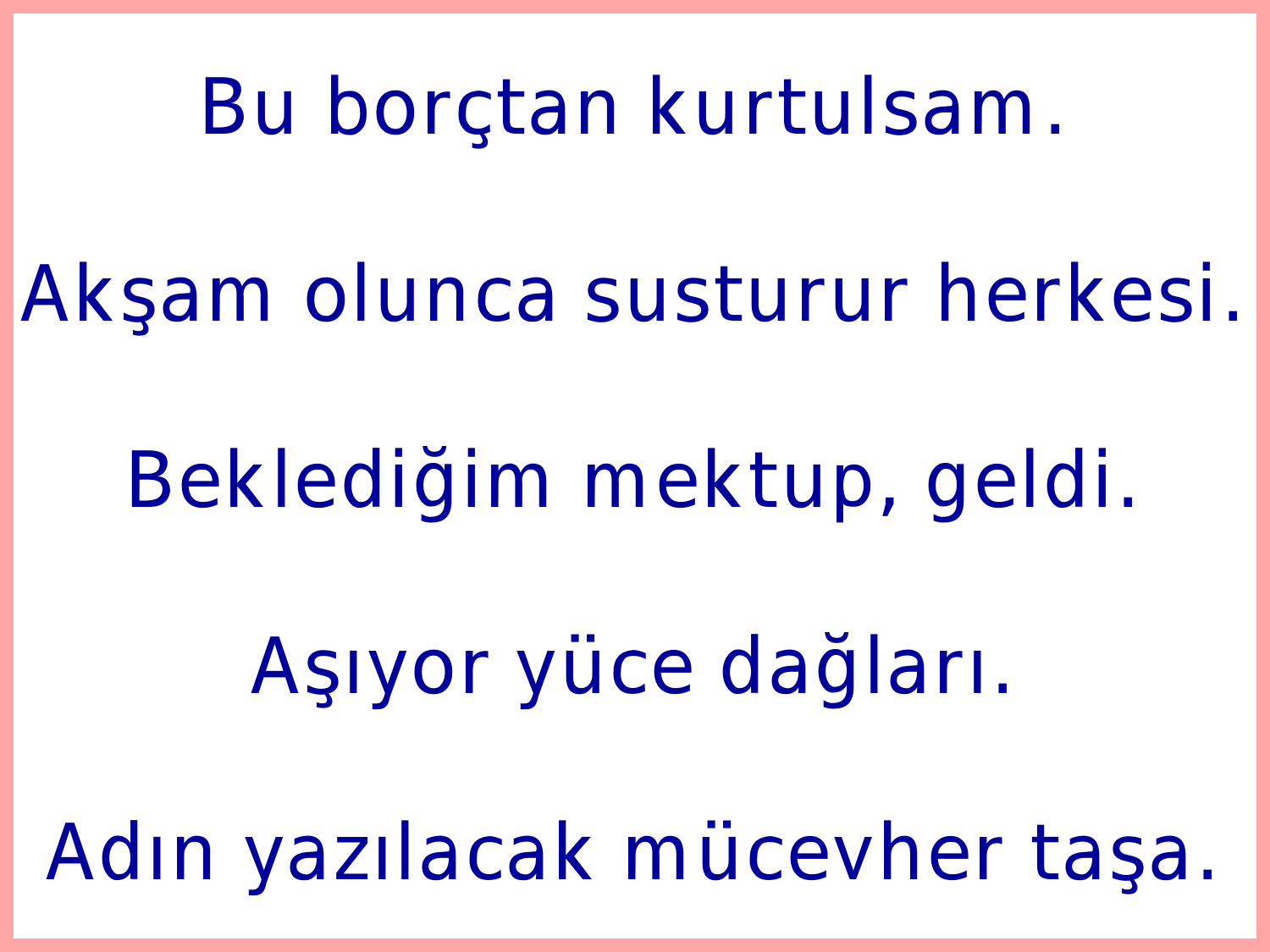

# Bu borçtan kurtulsam. Akşam olunca susturur herkesi. Beklediğim mektup, geldi. Aşıyor yüce dağları. Adın yazılacak mücevher taşa.